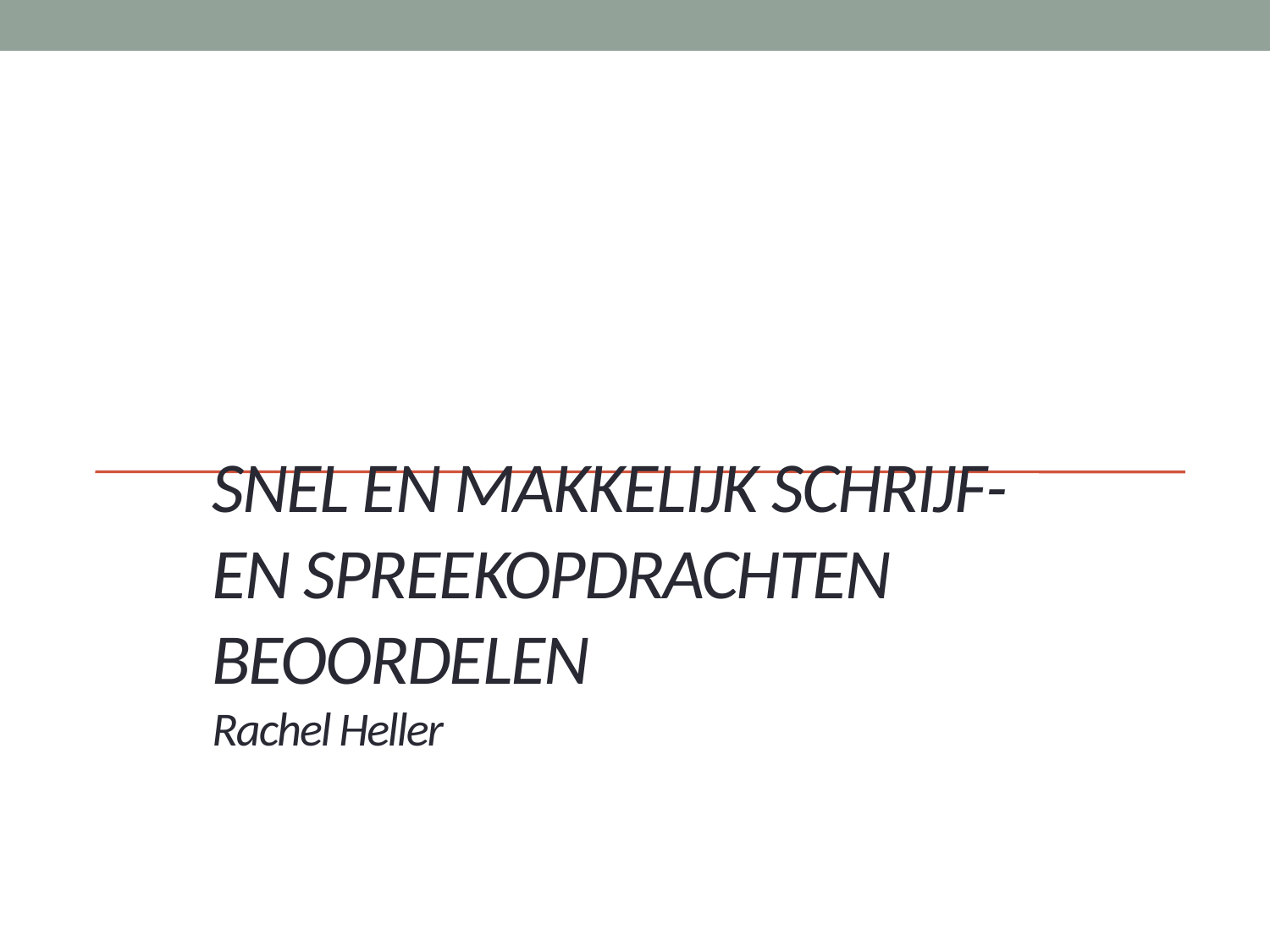

# sNEl en makkelijk schrijf- en spreekopdrachten beoordelen Rachel Heller